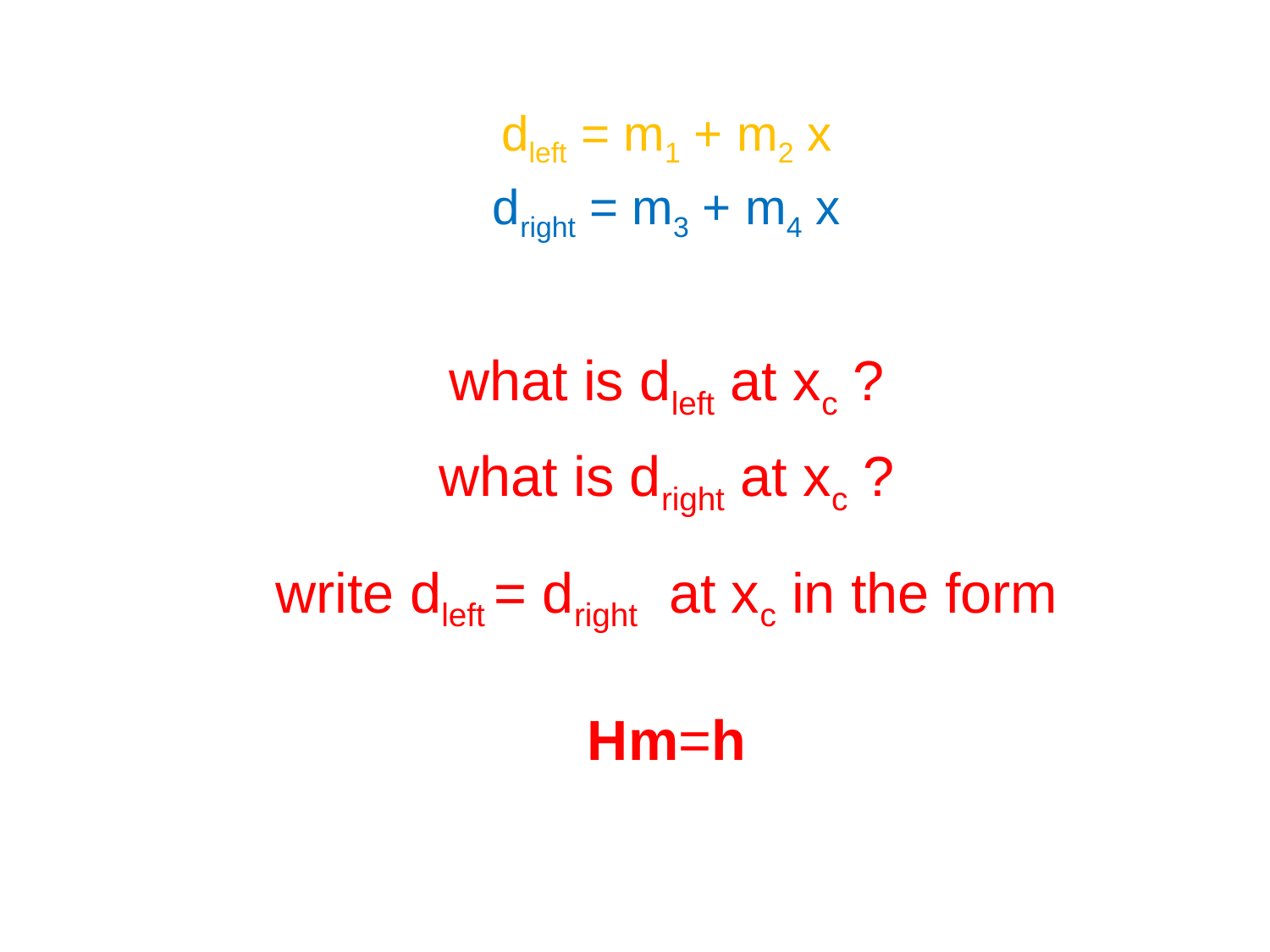

dleft = m1 + m2 x
dright = m3 + m4 x
what is dleft at xc ?
what is dright at xc ?
write dleft = dright  at xc in the form
Hm=h